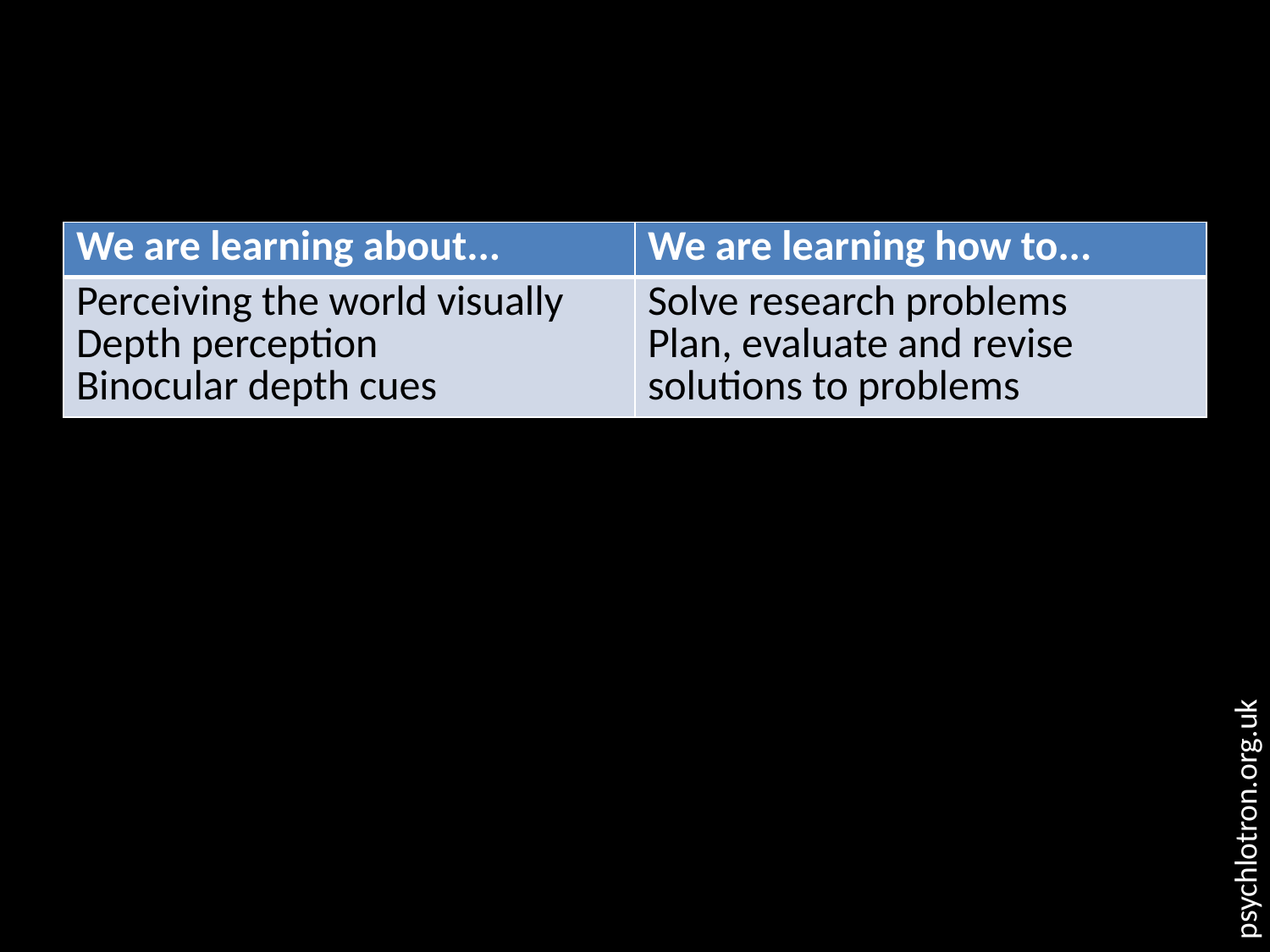

#
| We are learning about... | We are learning how to... |
| --- | --- |
| Perceiving the world visually Depth perception Binocular depth cues | Solve research problems Plan, evaluate and revise solutions to problems |